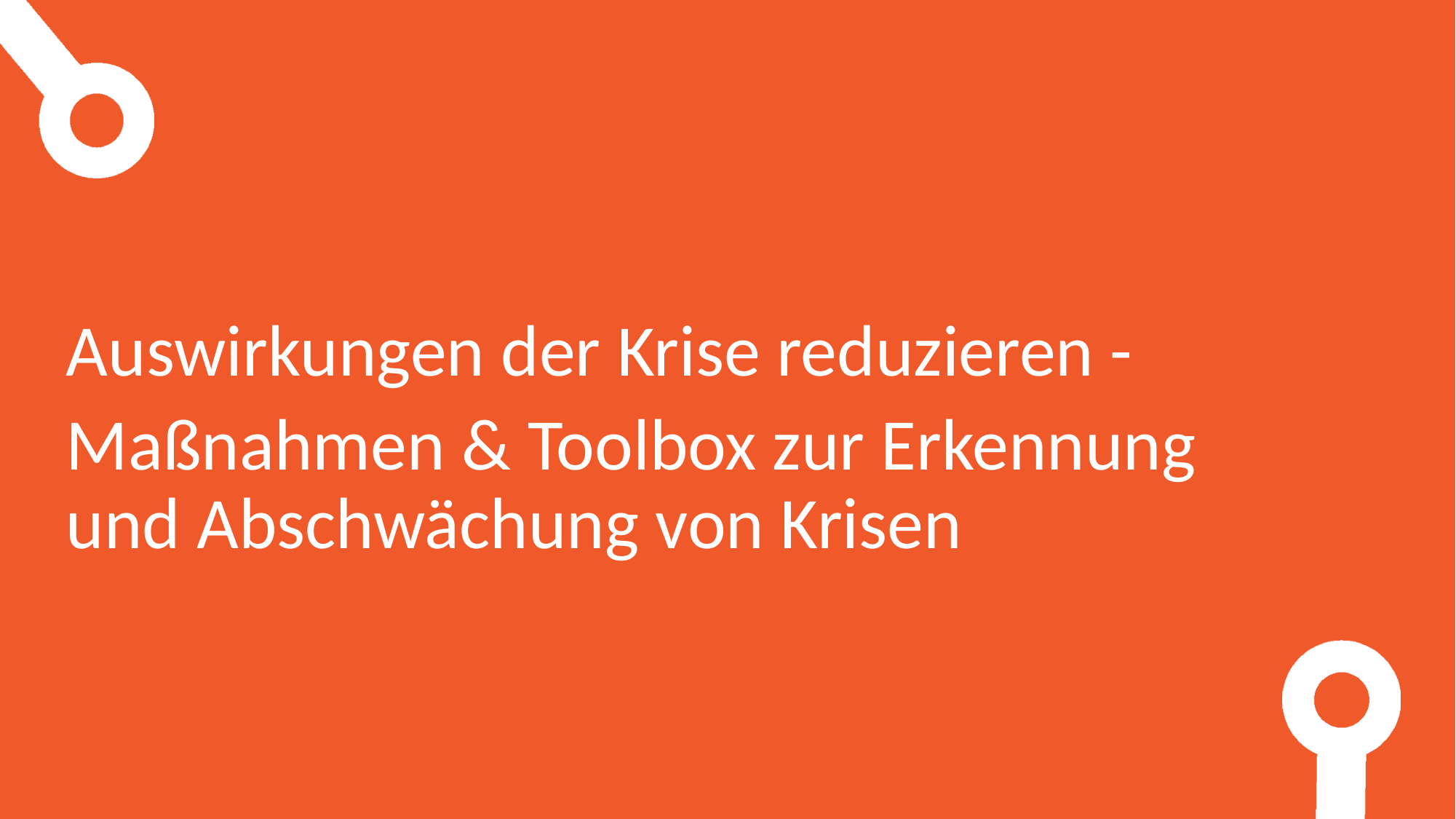

Auswirkungen der Krise reduzieren -
Maßnahmen & Toolbox zur Erkennung und Abschwächung von Krisen